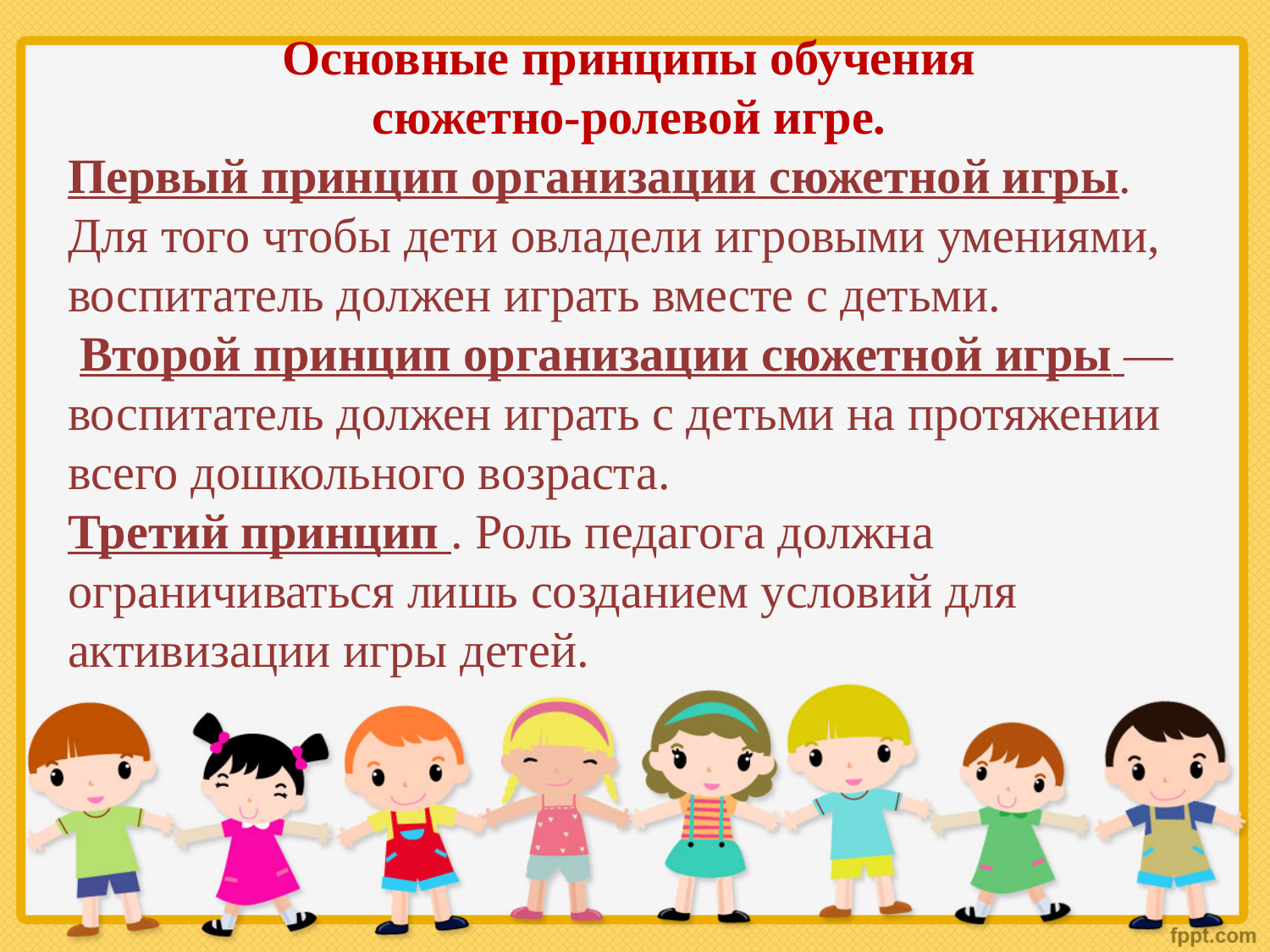

Основные принципы обучения
сюжетно-ролевой игре.
Первый принцип организации сюжетной игры. Для того чтобы дети овладели игровыми умениями, воспитатель должен играть вместе с детьми.
 Второй принцип организации сюжетной игры — воспитатель должен играть с детьми на протяжении всего дошкольного возраста.
Третий принцип . Роль педагога должна ограничиваться лишь созданием условий для активизации игры детей.